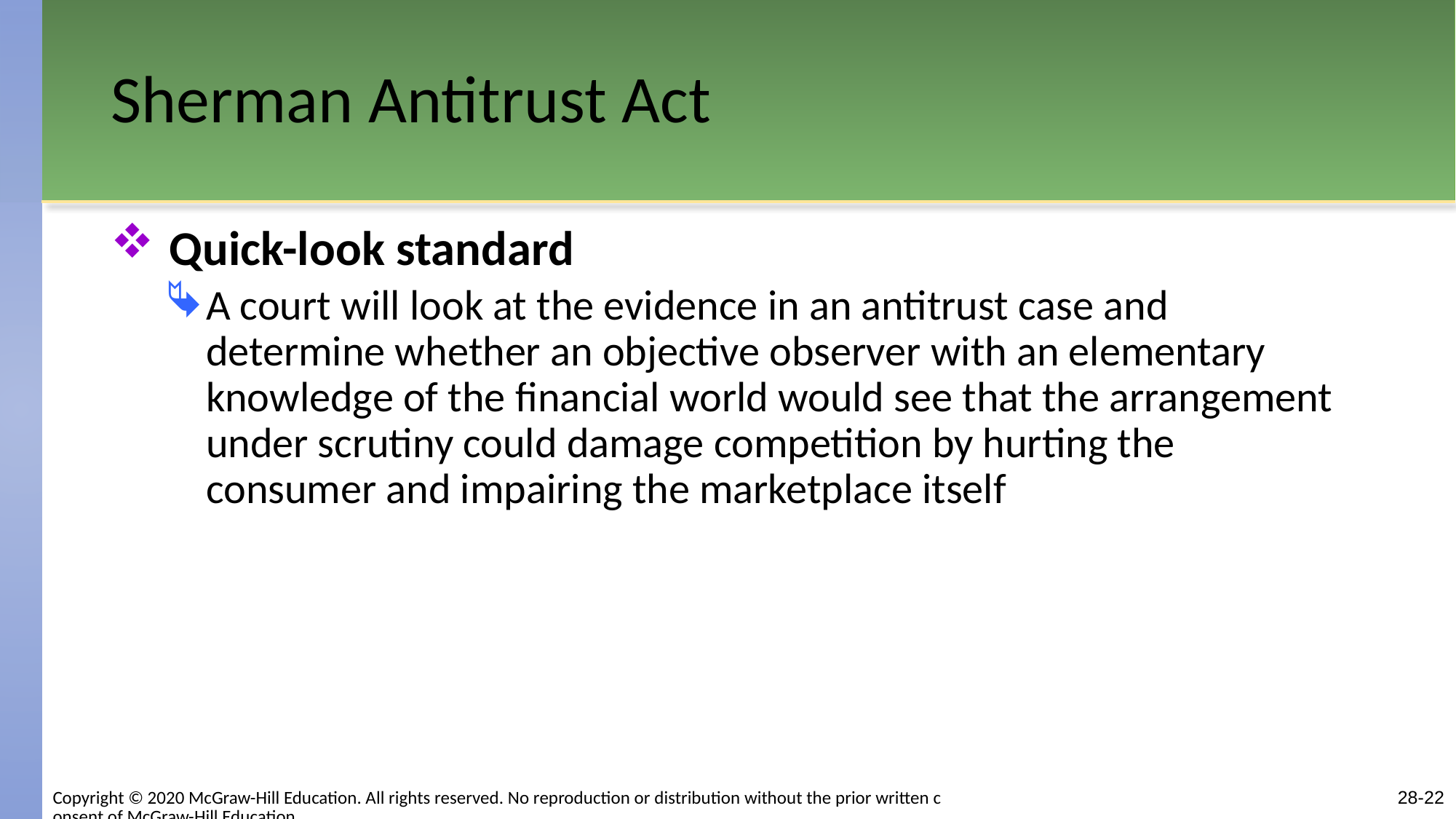

# Sherman Antitrust Act
 Quick-look standard
A court will look at the evidence in an antitrust case and determine whether an objective observer with an elementary knowledge of the financial world would see that the arrangement under scrutiny could damage competition by hurting the consumer and impairing the marketplace itself
Copyright © 2020 McGraw-Hill Education. All rights reserved. No reproduction or distribution without the prior written consent of McGraw-Hill Education.
28-22